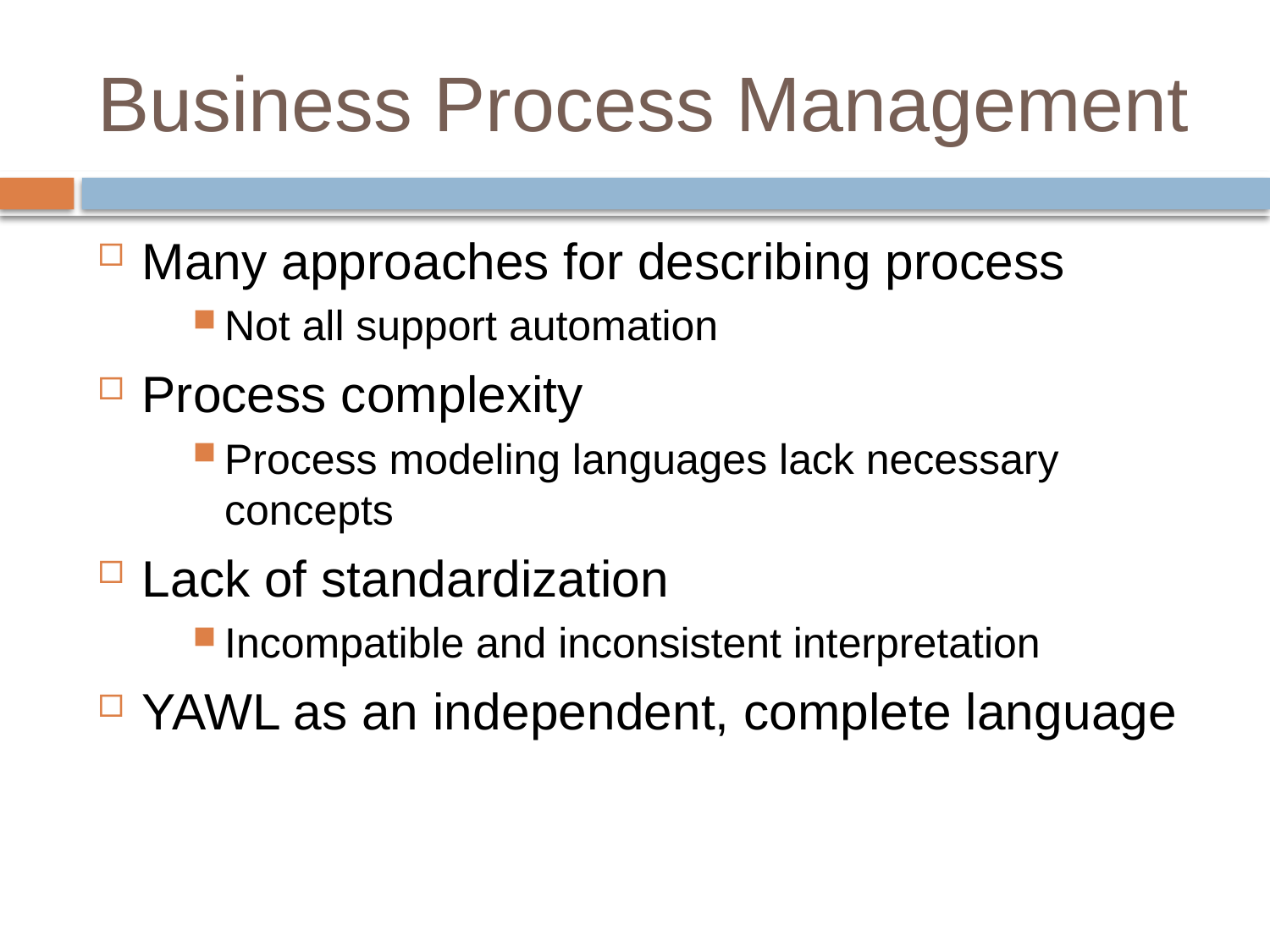

# Business Process Management
Many approaches for describing process
Not all support automation
Process complexity
Process modeling languages lack necessary concepts
Lack of standardization
Incompatible and inconsistent interpretation
YAWL as an independent, complete language